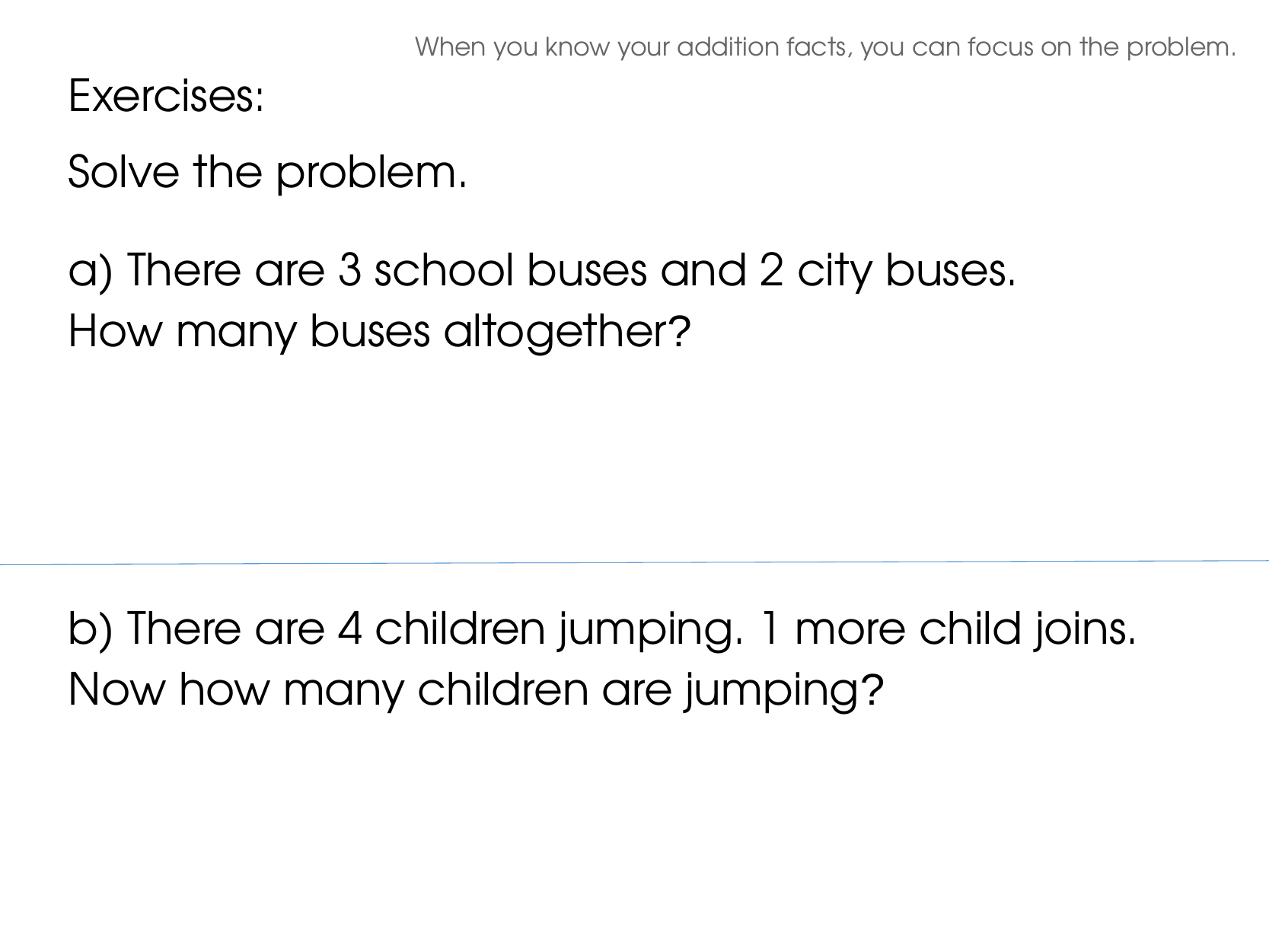

When you know your addition facts, you can focus on the problem.
Exercises:
Solve the problem.
a) There are 3 school buses and 2 city buses.
How many buses altogether?
b) There are 4 children jumping. 1 more child joins.
Now how many children are jumping?